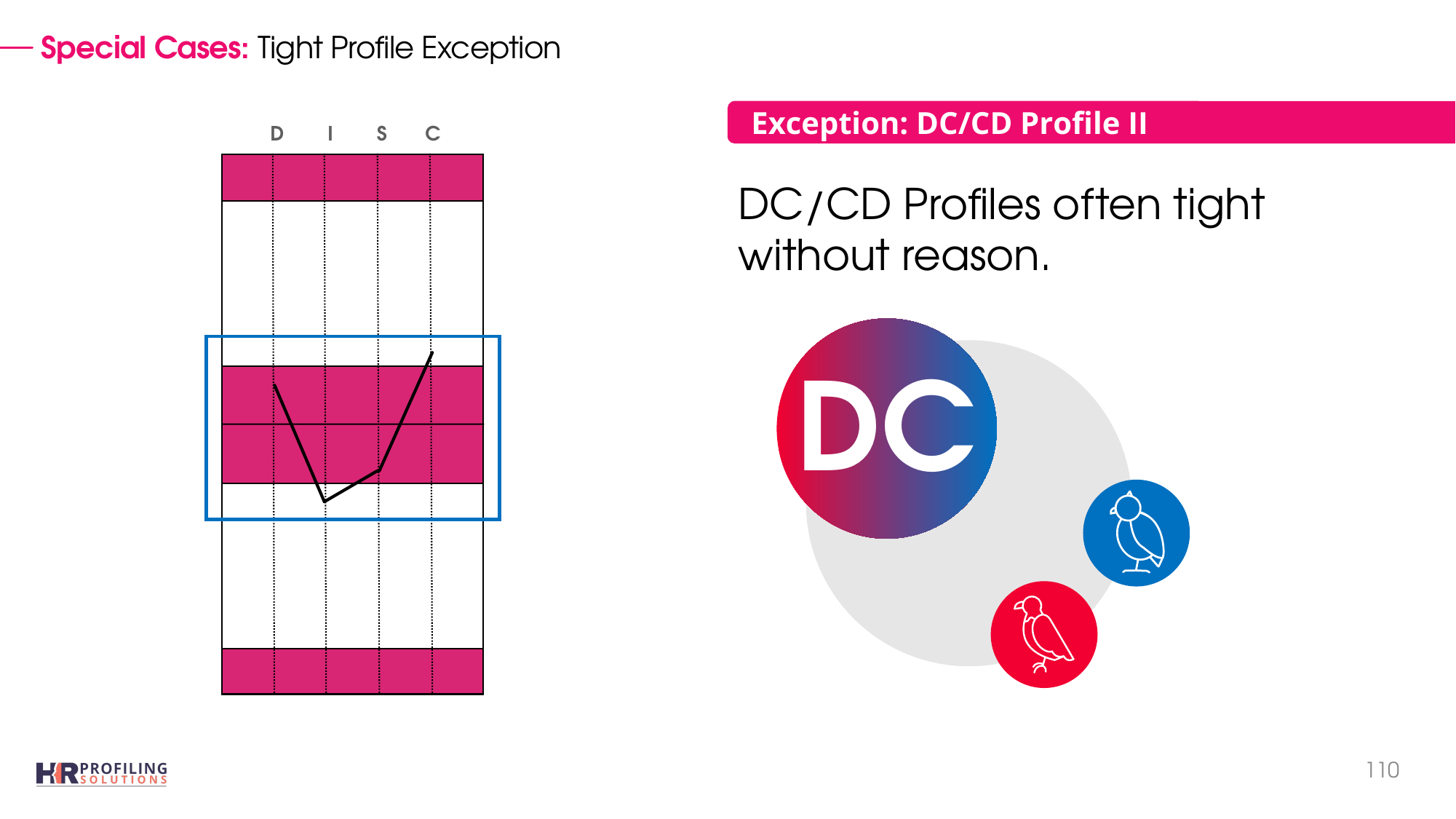

# Special Cases: Tight Profile Exception
Exception: DC/CD Profile II
   D        I        S       C

DC/CD Profiles often tight
without reason.

DC

110